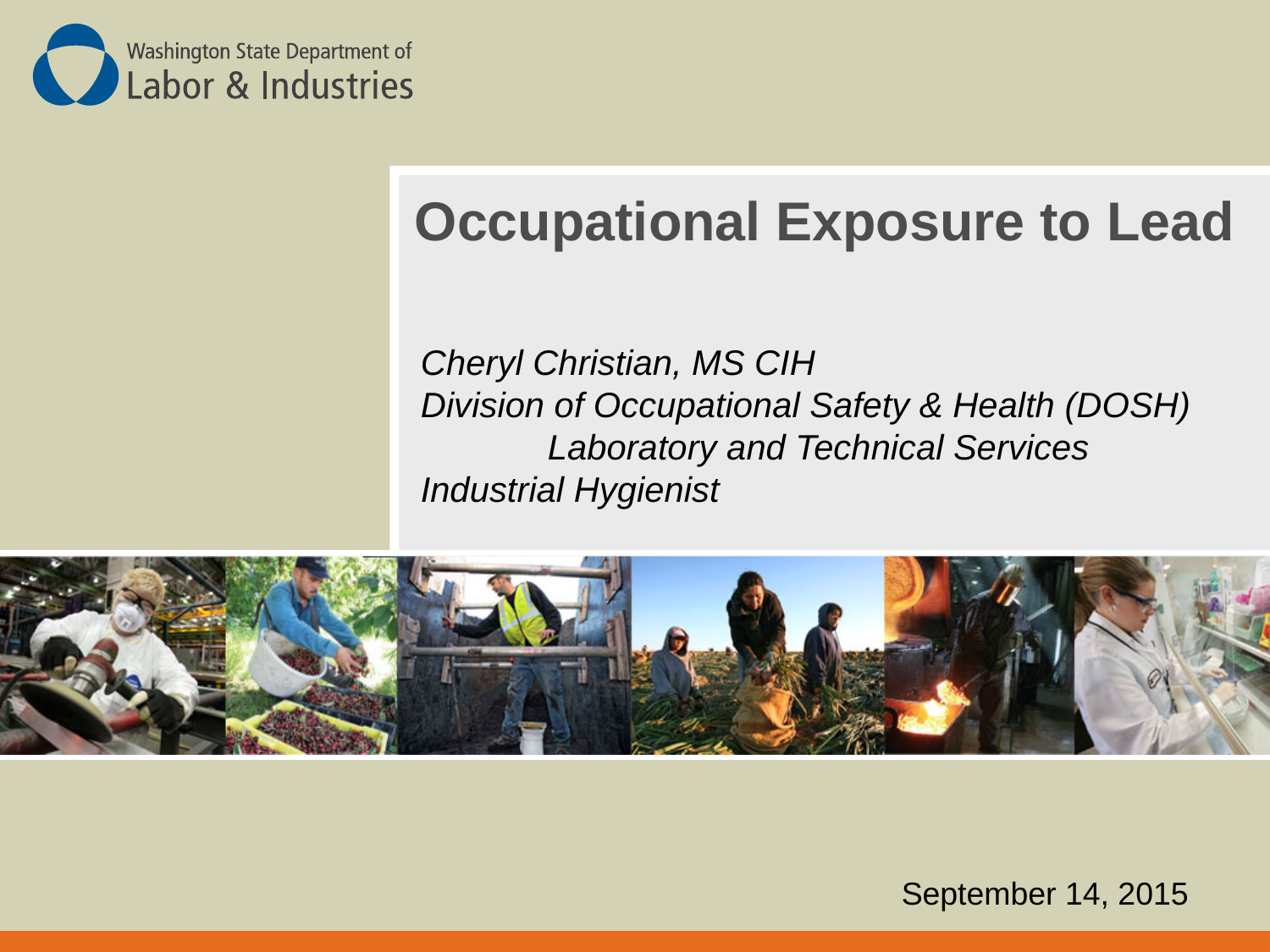

# Occupational Exposure to Lead
Cheryl Christian, MS CIH
Division of Occupational Safety & Health (DOSH)
	Laboratory and Technical Services
Industrial Hygienist
September 14, 2015